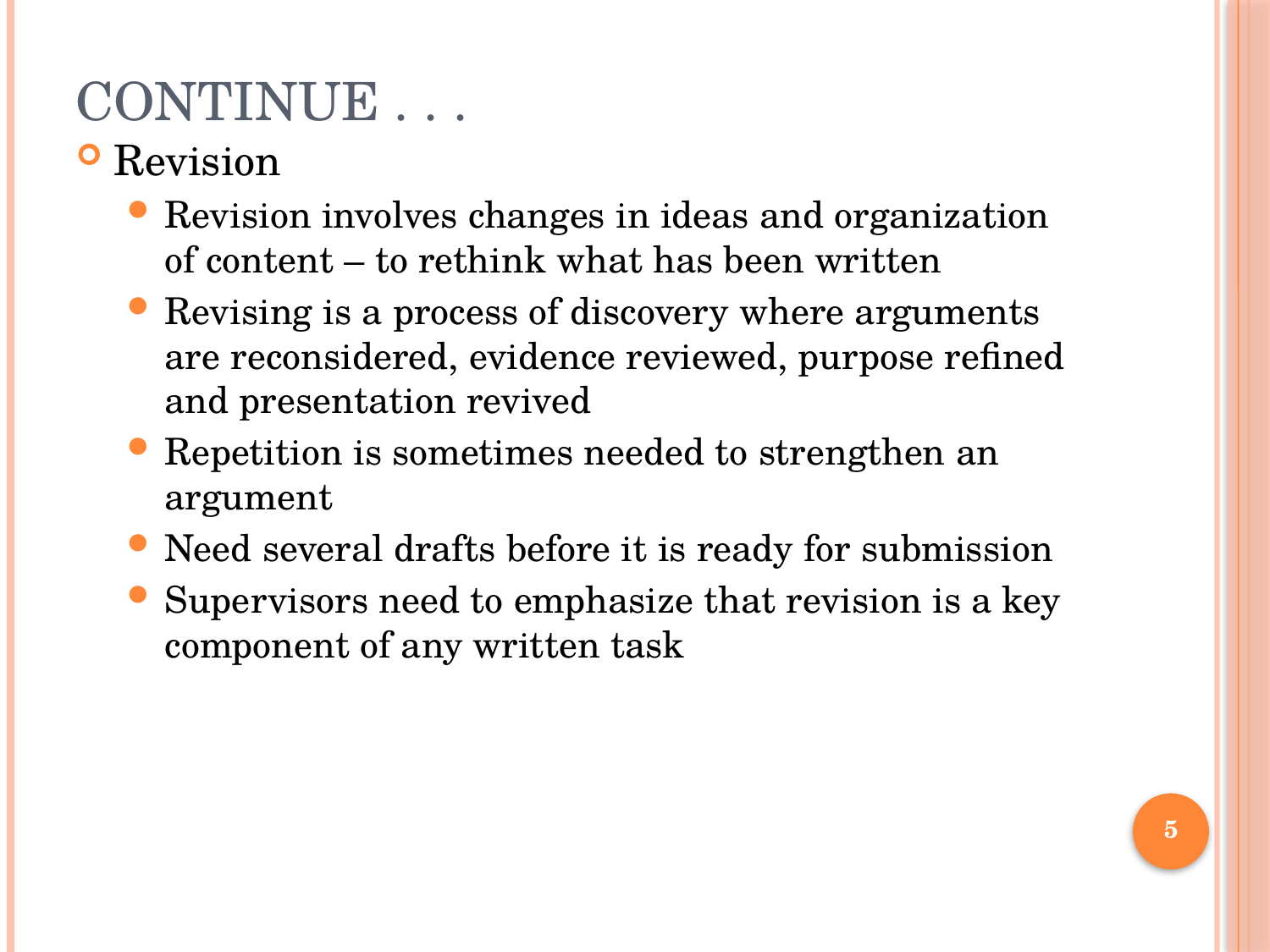

# Continue . . .
Revision
Revision involves changes in ideas and organization of content – to rethink what has been written
Revising is a process of discovery where arguments are reconsidered, evidence reviewed, purpose refined and presentation revived
Repetition is sometimes needed to strengthen an argument
Need several drafts before it is ready for submission
Supervisors need to emphasize that revision is a key component of any written task
5